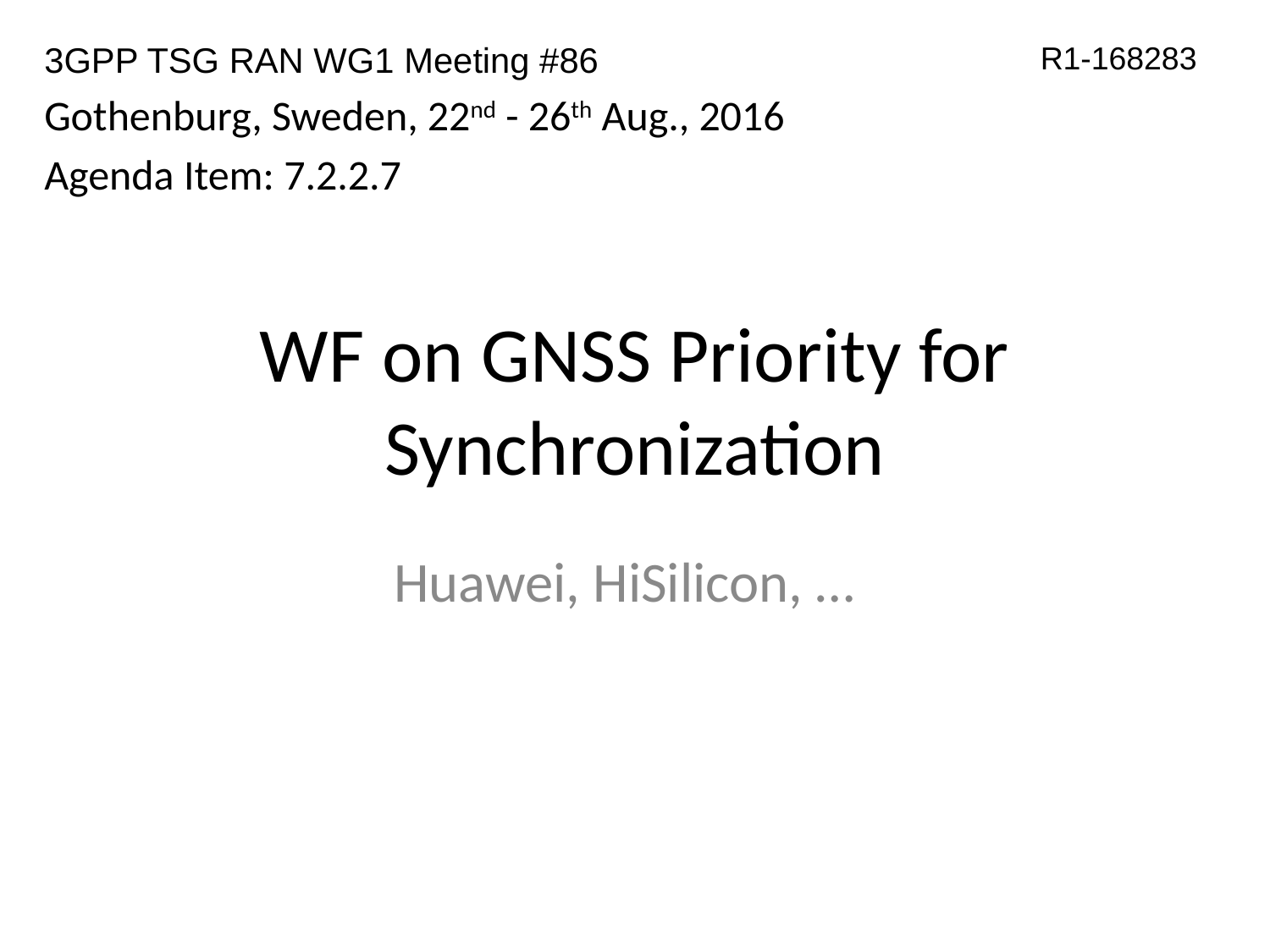

3GPP TSG RAN WG1 Meeting #86
Gothenburg, Sweden, 22nd - 26th Aug., 2016
Agenda Item: 7.2.2.7

R1-168283
# WF on GNSS Priority for Synchronization
Huawei, HiSilicon, …